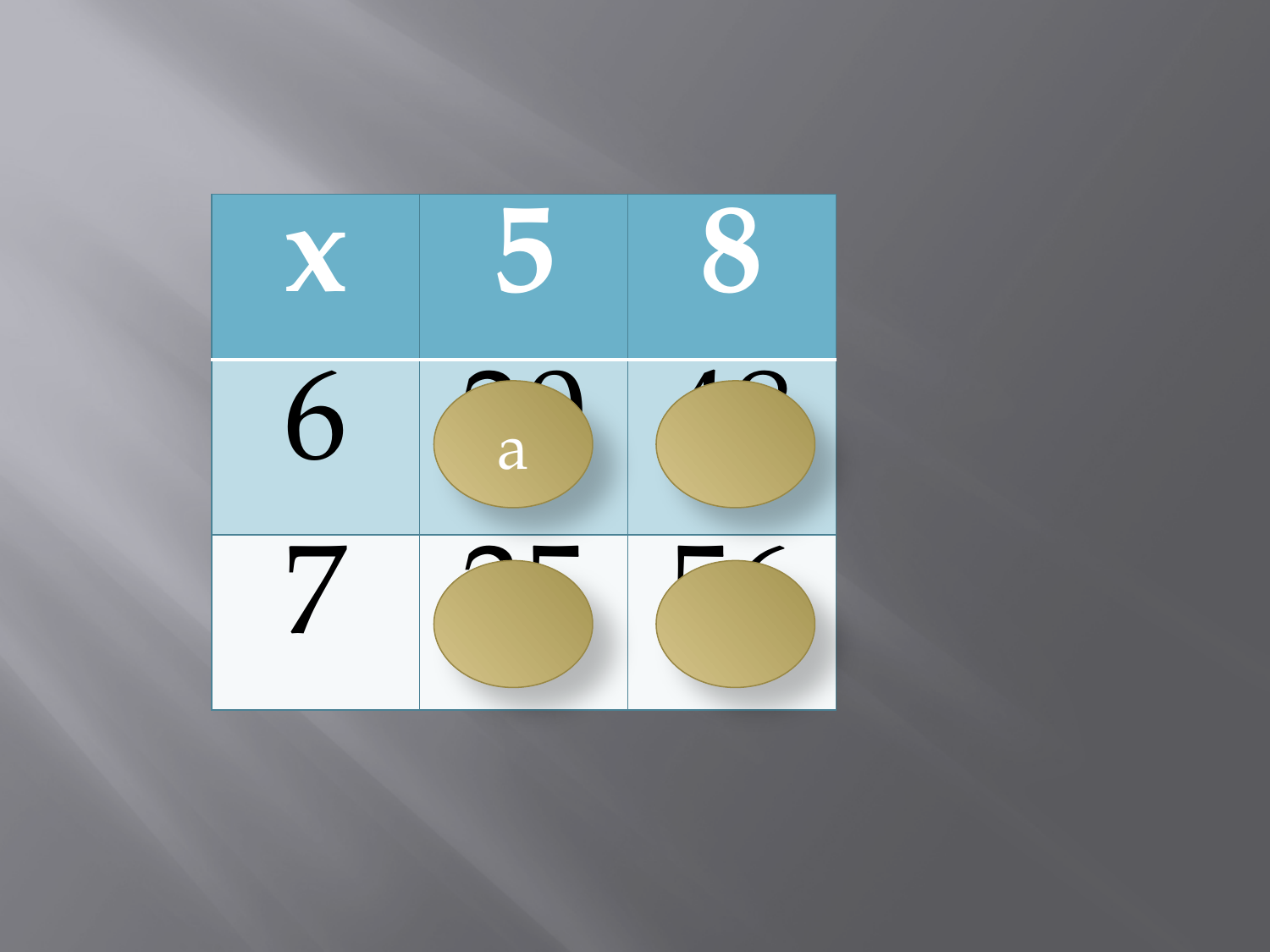

| x | 5 | 8 |
| --- | --- | --- |
| 6 | 30 | 48 |
| 7 | 35 | 56 |
a